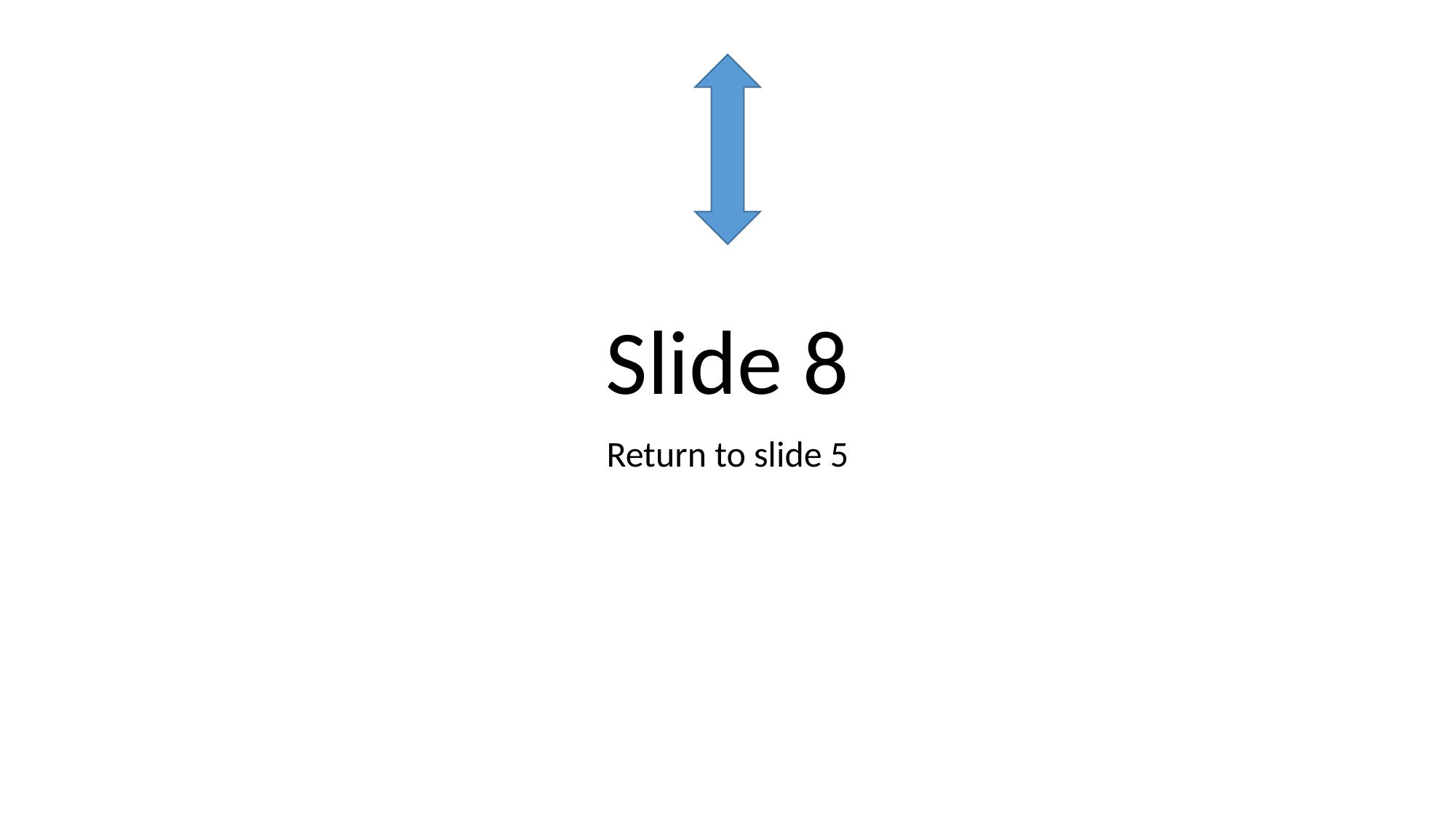

# Slide 8
Return to slide 5